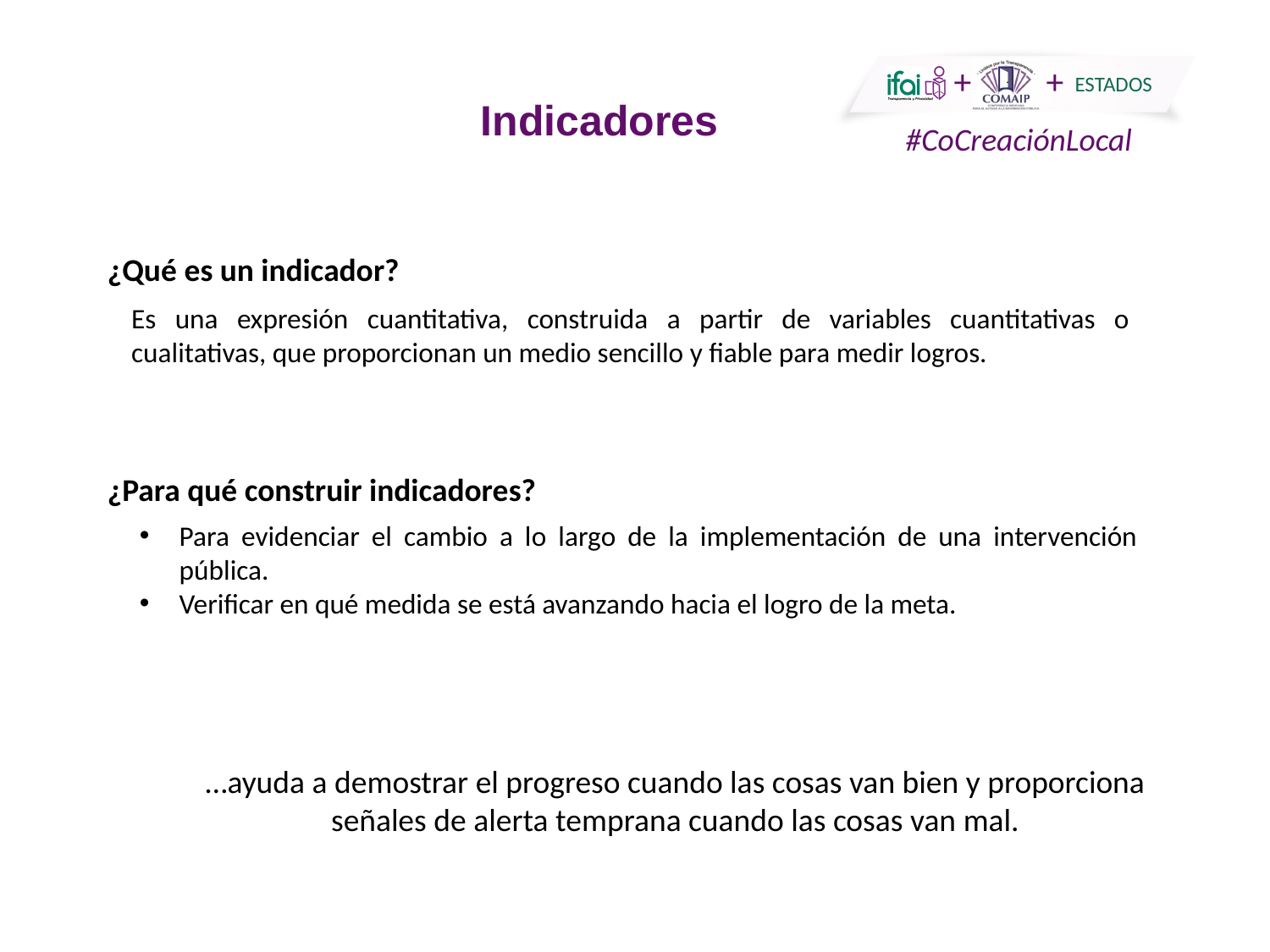

Indicadores
¿Qué es un indicador?
Es una expresión cuantitativa, construida a partir de variables cuantitativas o cualitativas, que proporcionan un medio sencillo y fiable para medir logros.
¿Para qué construir indicadores?
Para evidenciar el cambio a lo largo de la implementación de una intervención pública.
Verificar en qué medida se está avanzando hacia el logro de la meta.

…ayuda a demostrar el progreso cuando las cosas van bien y proporciona señales de alerta temprana cuando las cosas van mal.